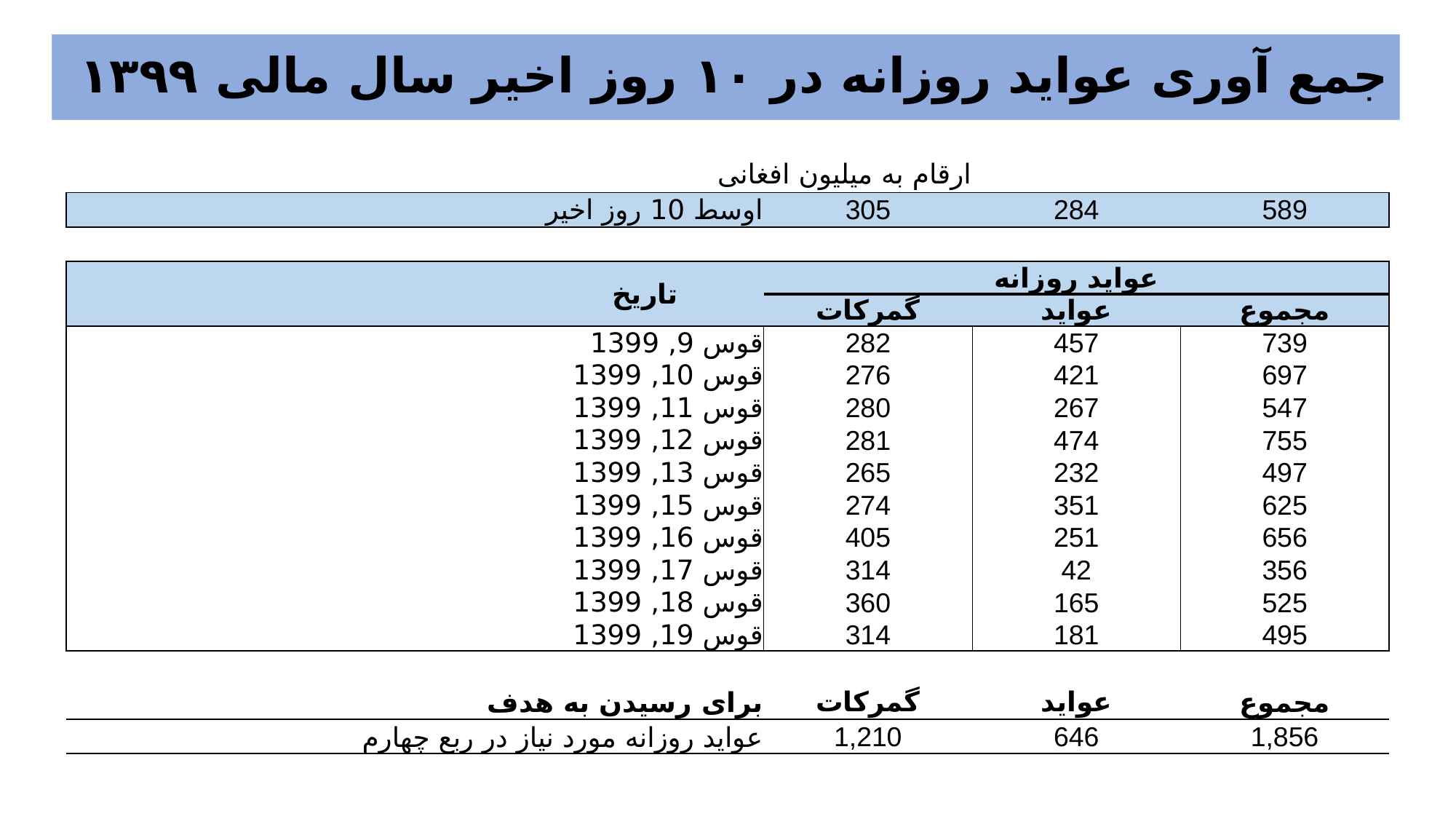

جمع آوری عواید روزانه در ۱۰ روز اخیر سال مالی ۱۳۹۹
|  | ارقام به میلیون افغانی |  |  |  |  |
| --- | --- | --- | --- | --- | --- |
| اوسط 10 روز اخیر |  |  | 305 | 284 | 589 |
|  |  |  |  |  |  |
| تاریخ |  |  | عواید روزانه |  |  |
|  |  |  | گمرکات | عواید | مجموع |
|  |  | قوس 9, 1399 | 282 | 457 | 739 |
|  |  | قوس 10, 1399 | 276 | 421 | 697 |
|  |  | قوس 11, 1399 | 280 | 267 | 547 |
|  |  | قوس 12, 1399 | 281 | 474 | 755 |
|  |  | قوس 13, 1399 | 265 | 232 | 497 |
|  |  | قوس 15, 1399 | 274 | 351 | 625 |
|  |  | قوس 16, 1399 | 405 | 251 | 656 |
|  |  | قوس 17, 1399 | 314 | 42 | 356 |
|  |  | قوس 18, 1399 | 360 | 165 | 525 |
|  |  | قوس 19, 1399 | 314 | 181 | 495 |
|  |  |  |  |  |  |
|  |  | برای رسیدن به هدف | گمرکات | عواید | مجموع |
|  |  | عواید روزانه مورد نیاز در ربع چهارم | 1,210 | 646 | 1,856 |